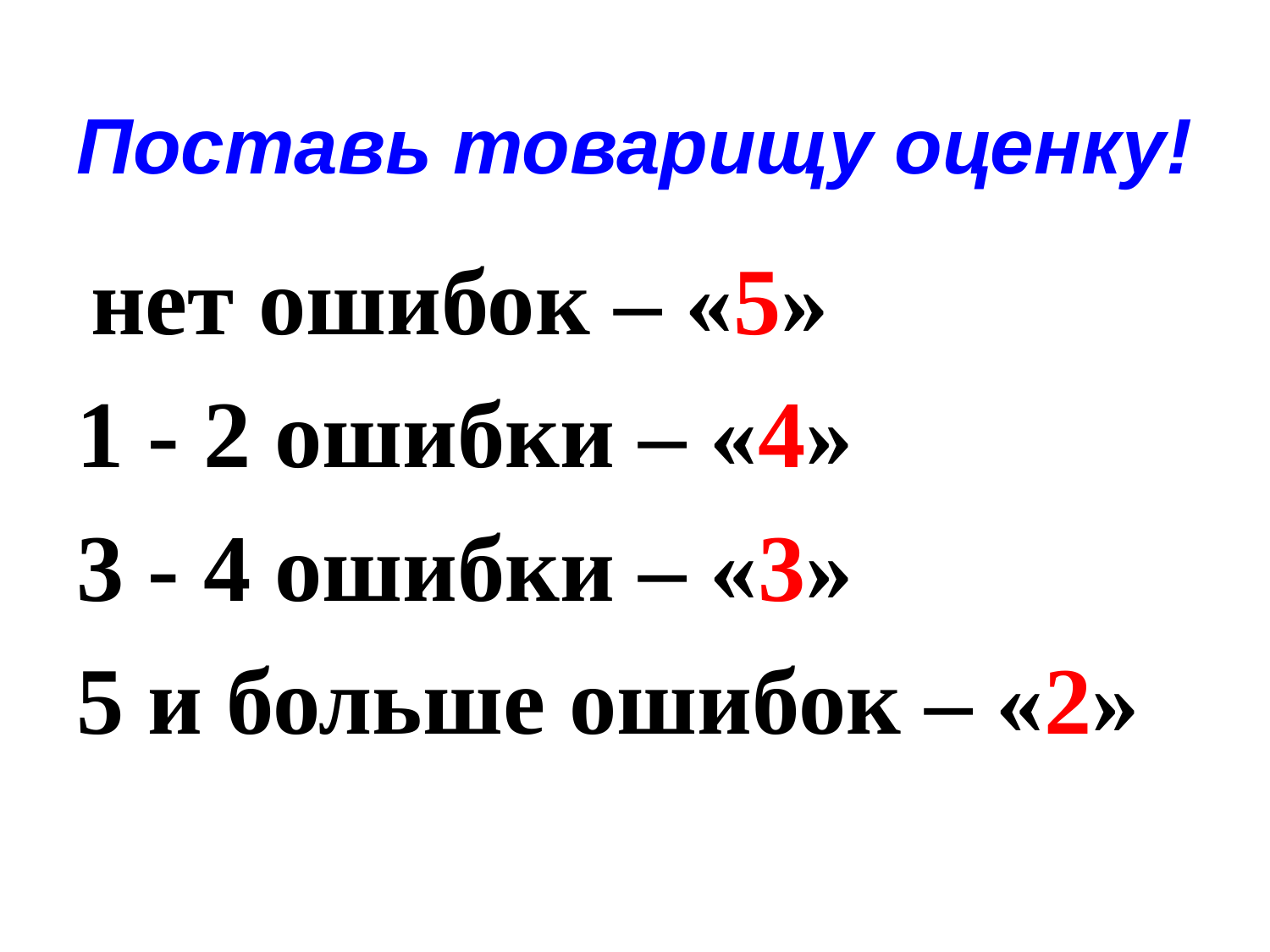

# Поставь товарищу оценку!

 нет ошибок – «5»
1 - 2 ошибки – «4»
3 - 4 ошибки – «3»
5 и больше ошибок – «2»